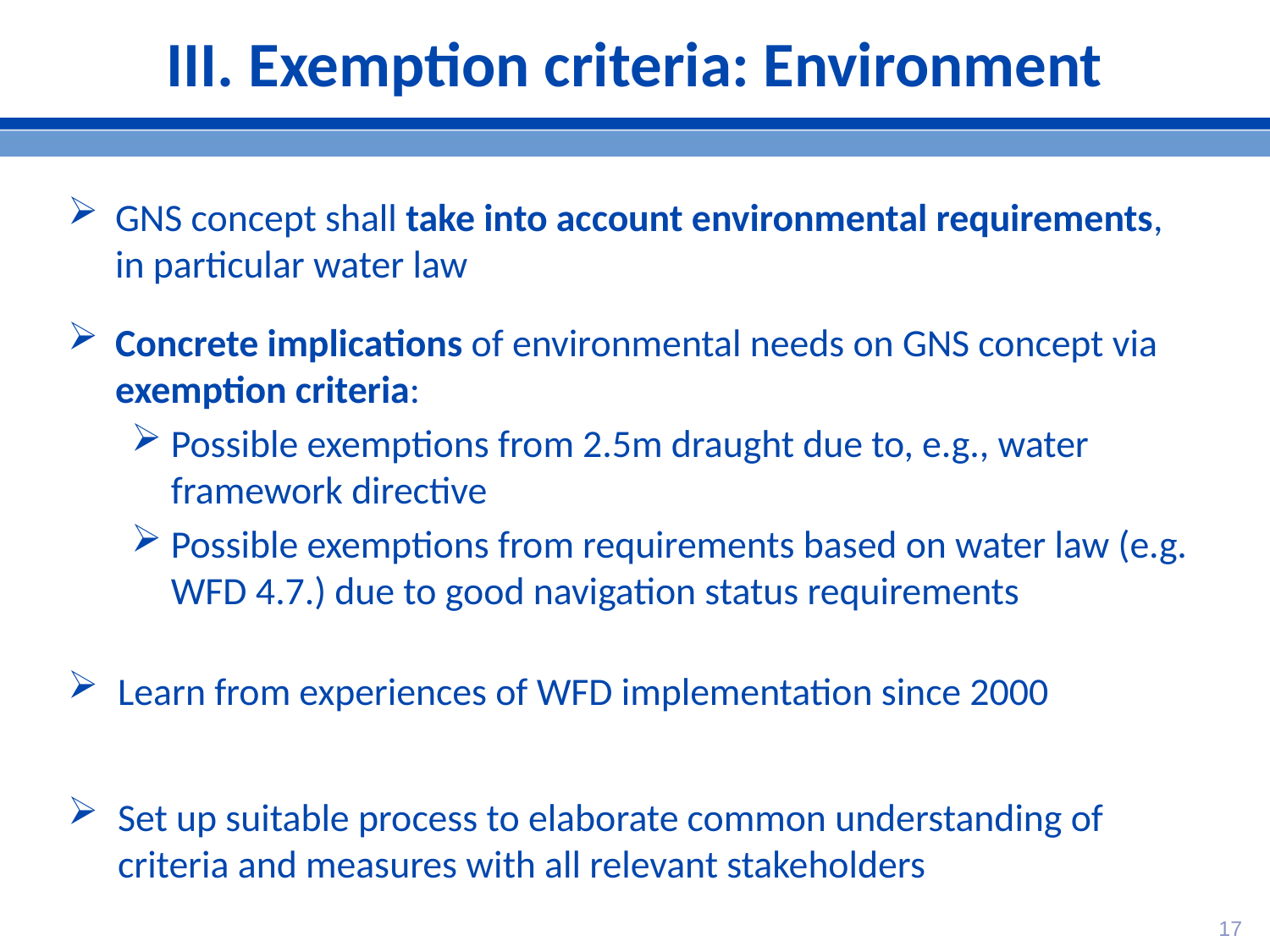

# III. Exemption criteria: Environment
GNS concept shall take into account environmental requirements, in particular water law

Concrete implications of environmental needs on GNS concept via exemption criteria:
Possible exemptions from 2.5m draught due to, e.g., water framework directive
Possible exemptions from requirements based on water law (e.g. WFD 4.7.) due to good navigation status requirements

Learn from experiences of WFD implementation since 2000

Set up suitable process to elaborate common understanding of criteria and measures with all relevant stakeholders

17